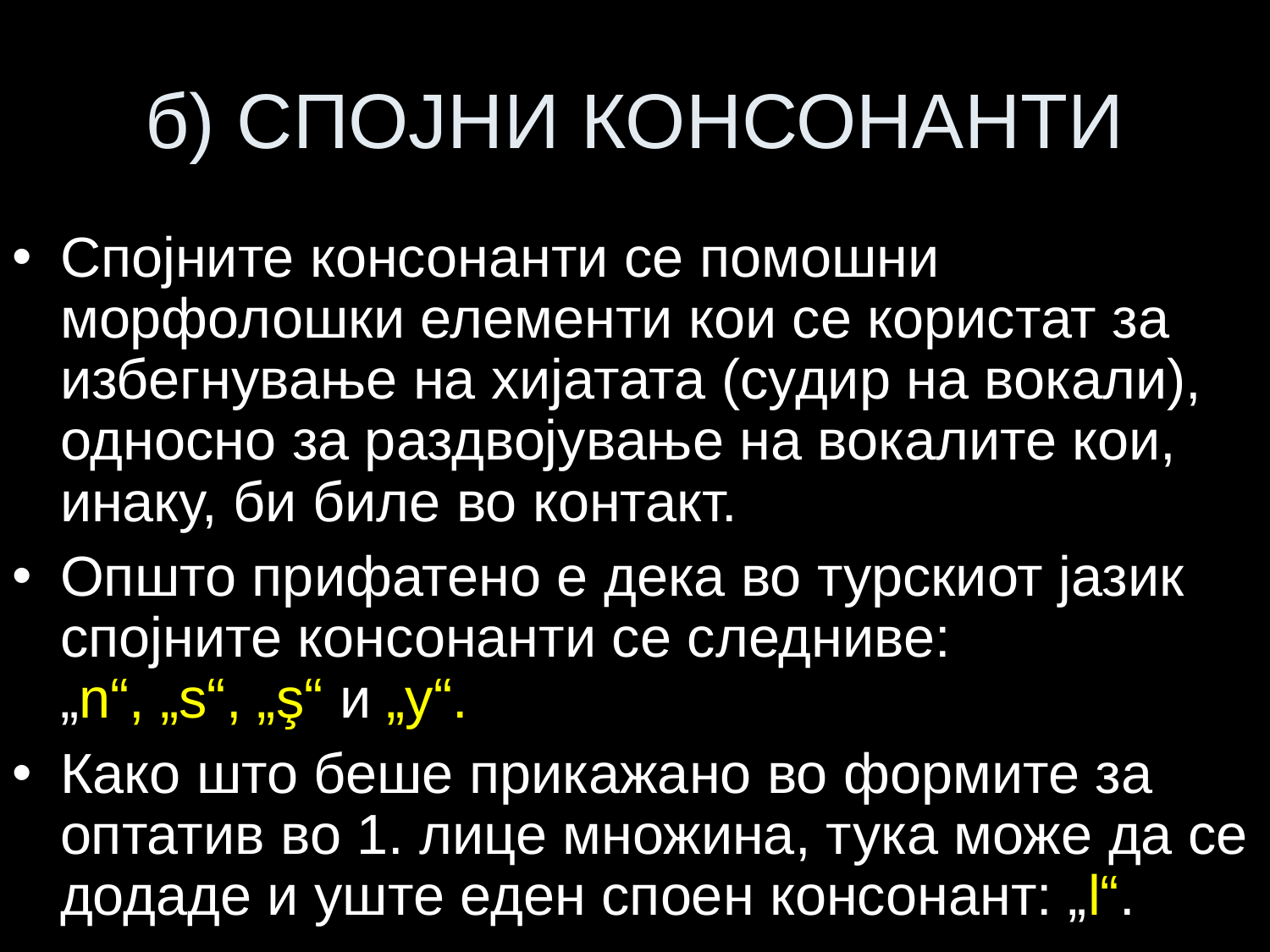

# б) СПОЈНИ КОНСОНАНТИ
Спојните консонанти се помошни морфолошки елементи кои се користат за избегнување на хијатата (судир на вокали), односно за раздвојување на вокалите кои, инаку, би биле во контакт.
Општо прифатено е дека во турскиот јазик спојните консонанти се следниве:
„n“, „s“, „ş“ и „y“.
Како што беше прикажано во формите за оптатив во 1. лице множина, тука може да се додаде и уште еден споен консонант: „l“.